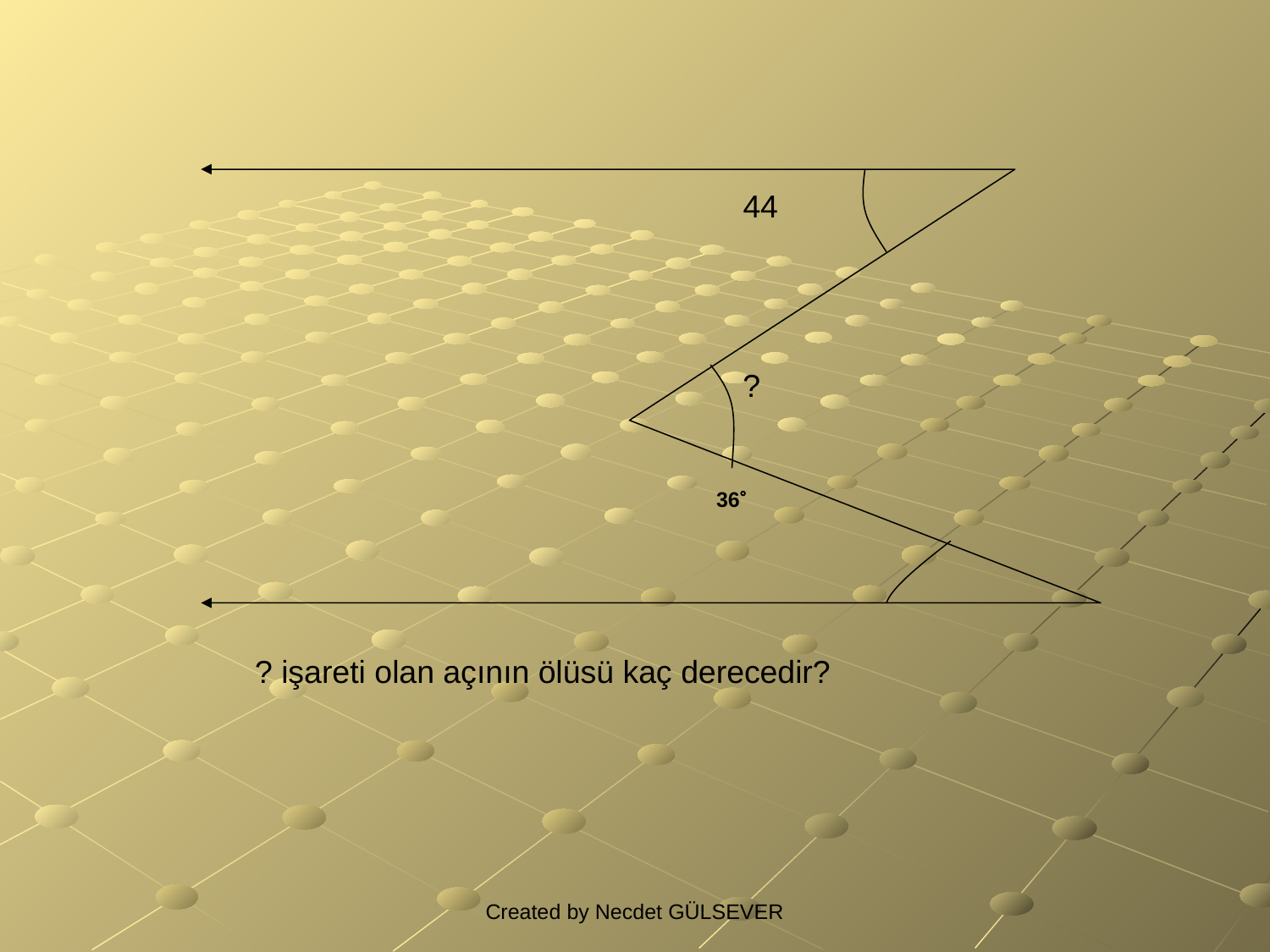

#

36°

44

?
 ? işareti olan açının ölüsü kaç derecedir?
Created by Necdet GÜLSEVER